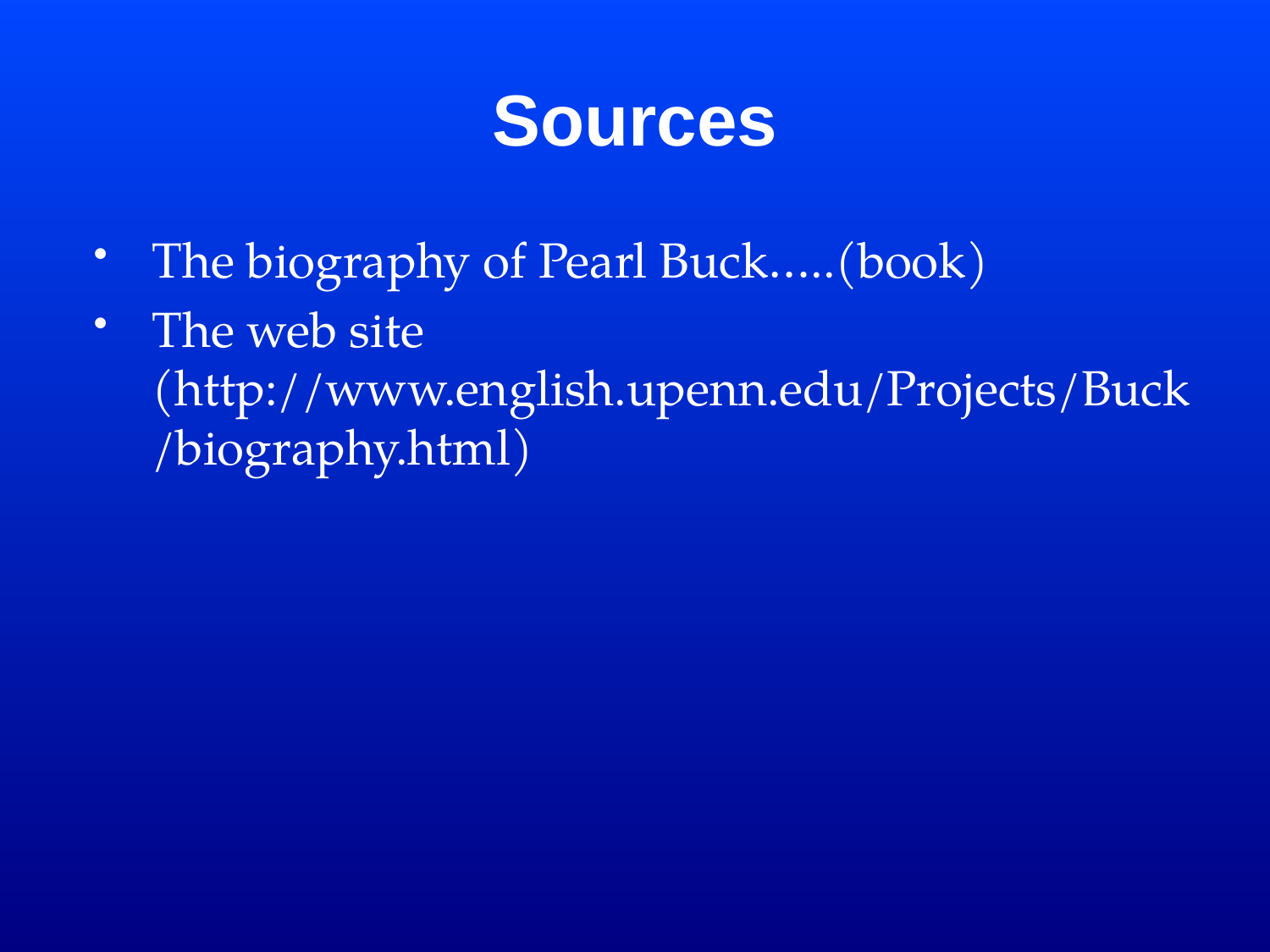

# Sources
The biography of Pearl Buck…..(book)
The web site (http://www.english.upenn.edu/Projects/Buck/biography.html)